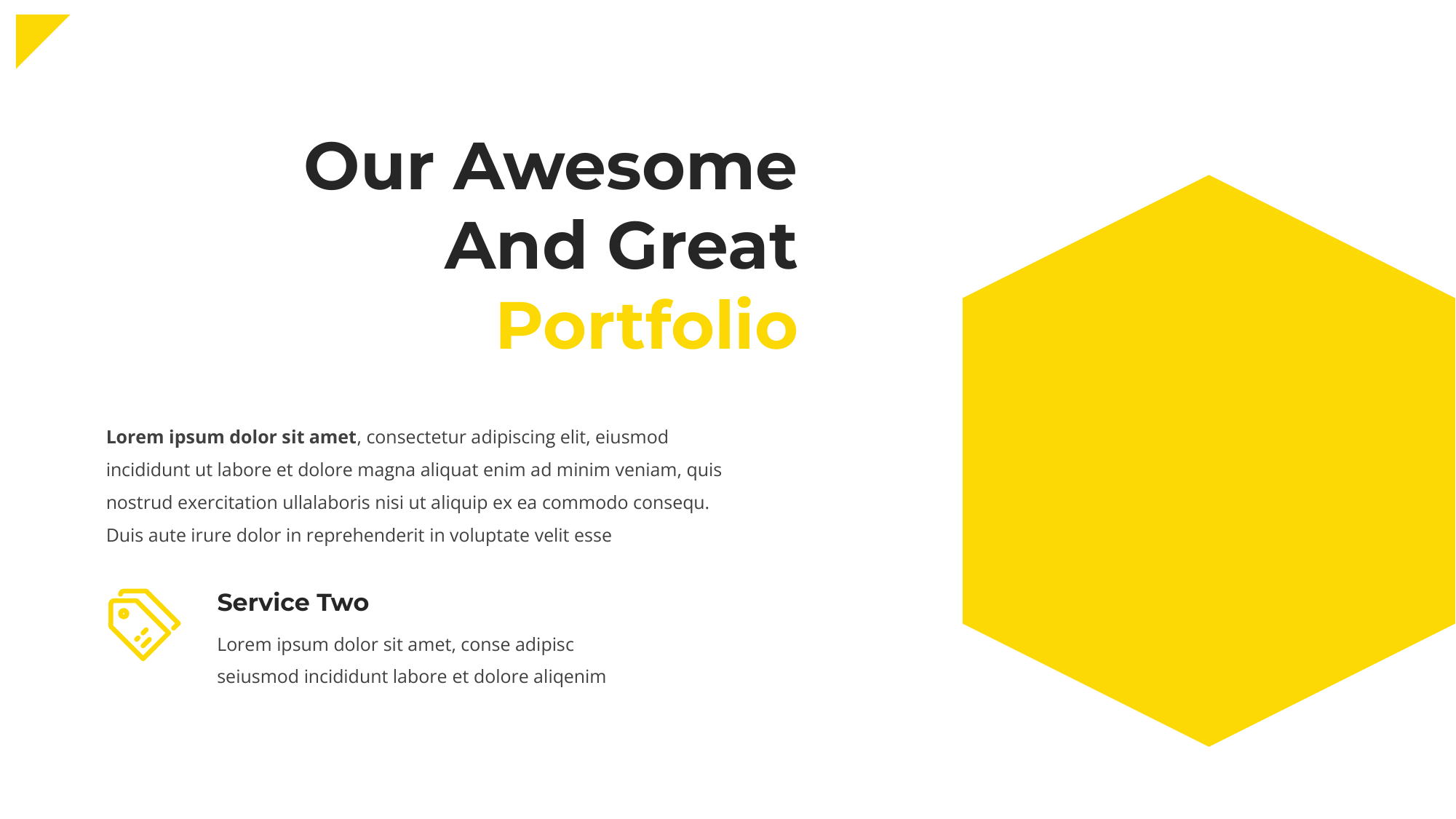

Our Awesome And Great Portfolio

Lorem ipsum dolor sit amet, consectetur adipiscing elit, eiusmod incididunt ut labore et dolore magna aliquat enim ad minim veniam, quis nostrud exercitation ullalaboris nisi ut aliquip ex ea commodo consequ. Duis aute irure dolor in reprehenderit in voluptate velit esse

Service Two
Lorem ipsum dolor sit amet, conse adipisc seiusmod incididunt labore et dolore aliqenim